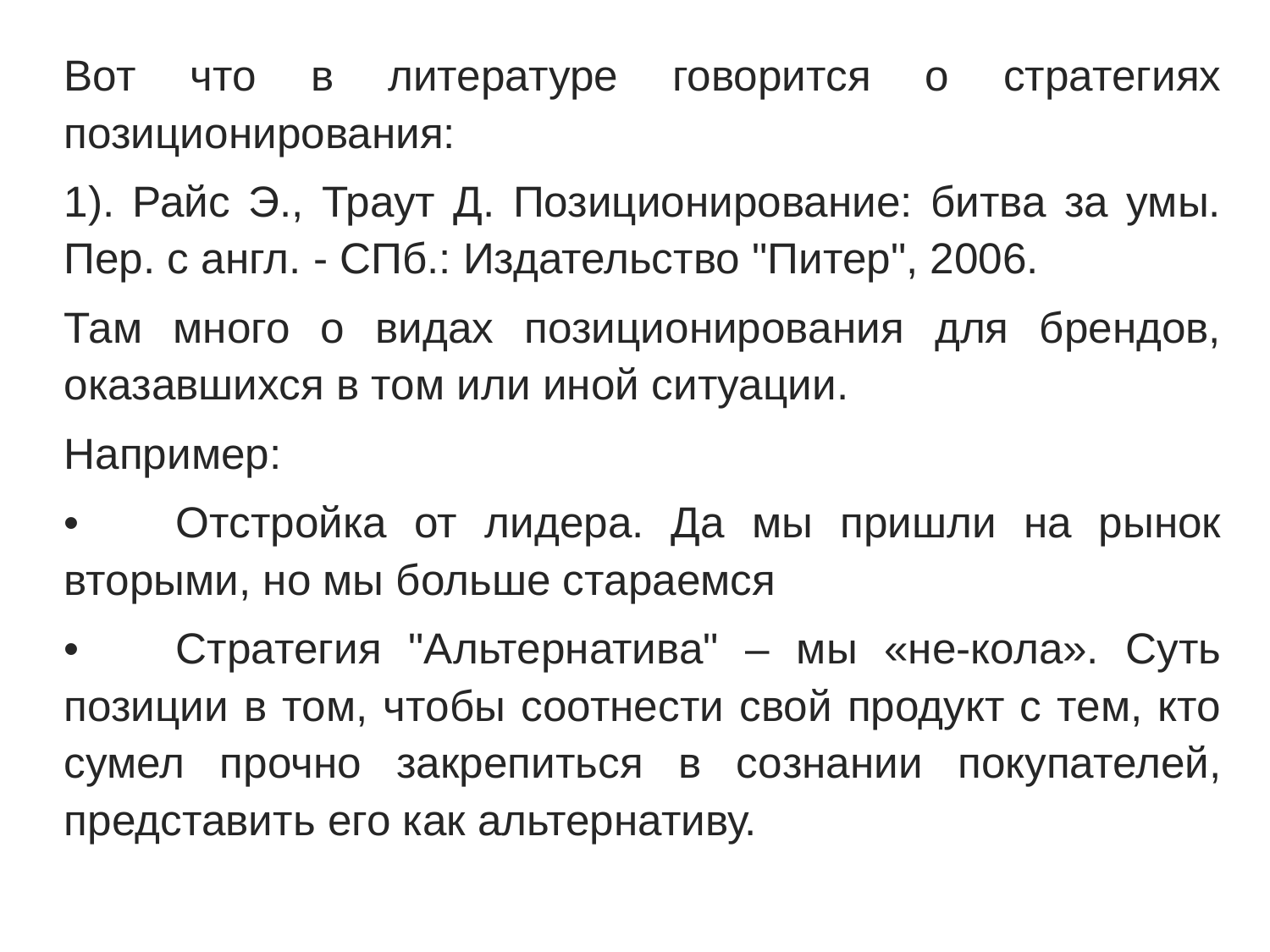

Вот что в литературе говорится о стратегиях позиционирования:
1). Райс Э., Траут Д. Позиционирование: битва за умы. Пер. с англ. - СПб.: Издательство "Питер", 2006.
Там много о видах позиционирования для брендов, оказавшихся в том или иной ситуации.
Например:
•	Отстройка от лидера. Да мы пришли на рынок вторыми, но мы больше стараемся
•	Стратегия "Альтернатива" – мы «не-кола». Суть позиции в том, чтобы соотнести свой продукт с тем, кто сумел прочно закрепиться в сознании покупателей, представить его как альтернативу.